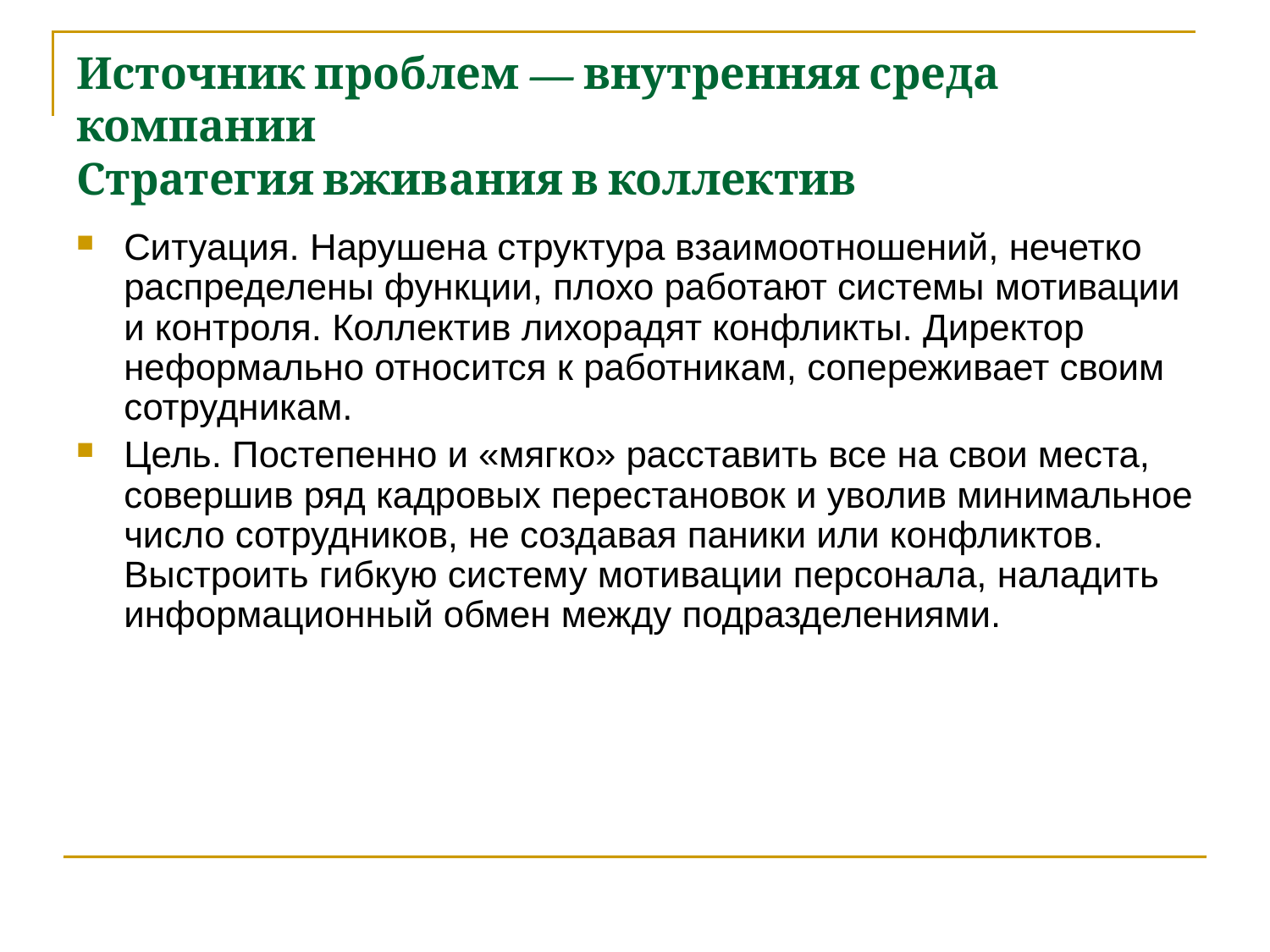

Источник проблем — внутренняя среда компании
Стратегия вживания в коллектив
Ситуация. Нарушена структура взаимоотношений, нечетко распределены функции, плохо работают системы мотивации и контроля. Коллектив лихорадят конфликты. Директор неформально относится к работникам, сопереживает своим сотрудникам.
Цель. Постепенно и «мягко» расставить все на свои места, совершив ряд кадровых перестановок и уволив минимальное число сотрудников, не создавая паники или конфликтов. Выстроить гибкую систему мотивации персонала, наладить информационный обмен между подразделениями.